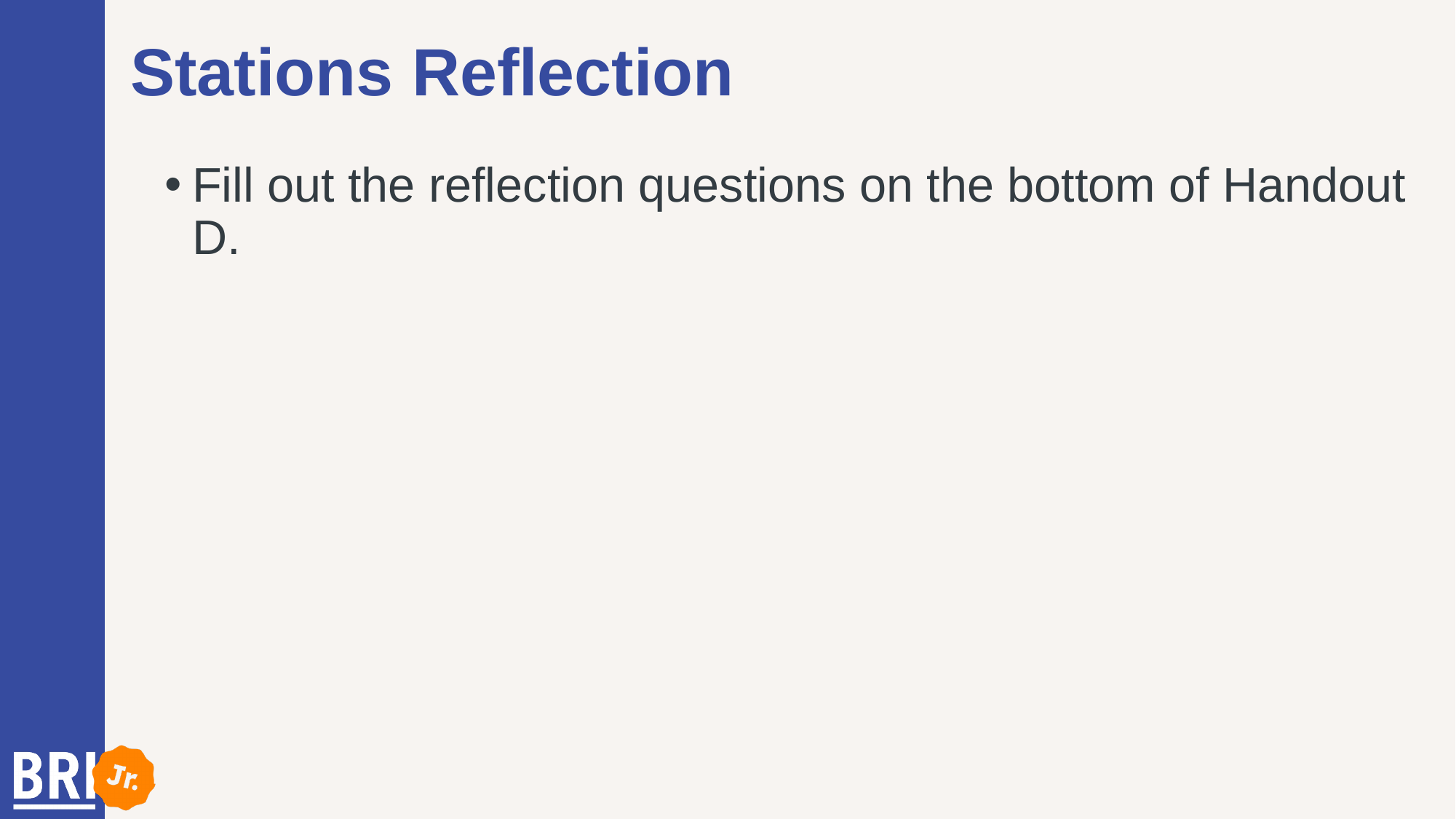

# Stations Reflection
Fill out the reflection questions on the bottom of Handout D.